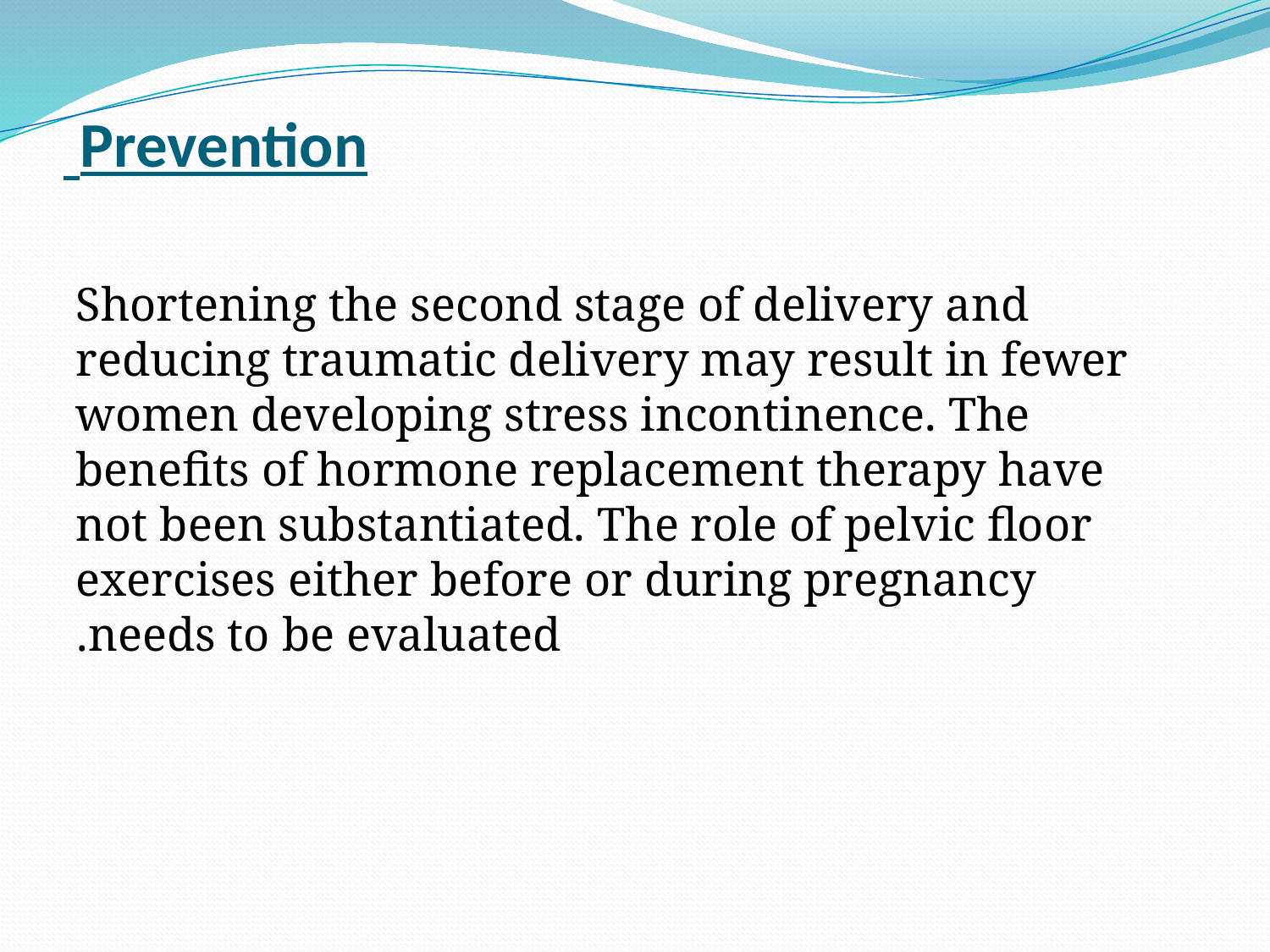

# Prevention
Shortening the second stage of delivery and reducing traumatic delivery may result in fewer women developing stress incontinence. The benefits of hormone replacement therapy have not been substantiated. The role of pelvic floor exercises either before or during pregnancy needs to be evaluated.